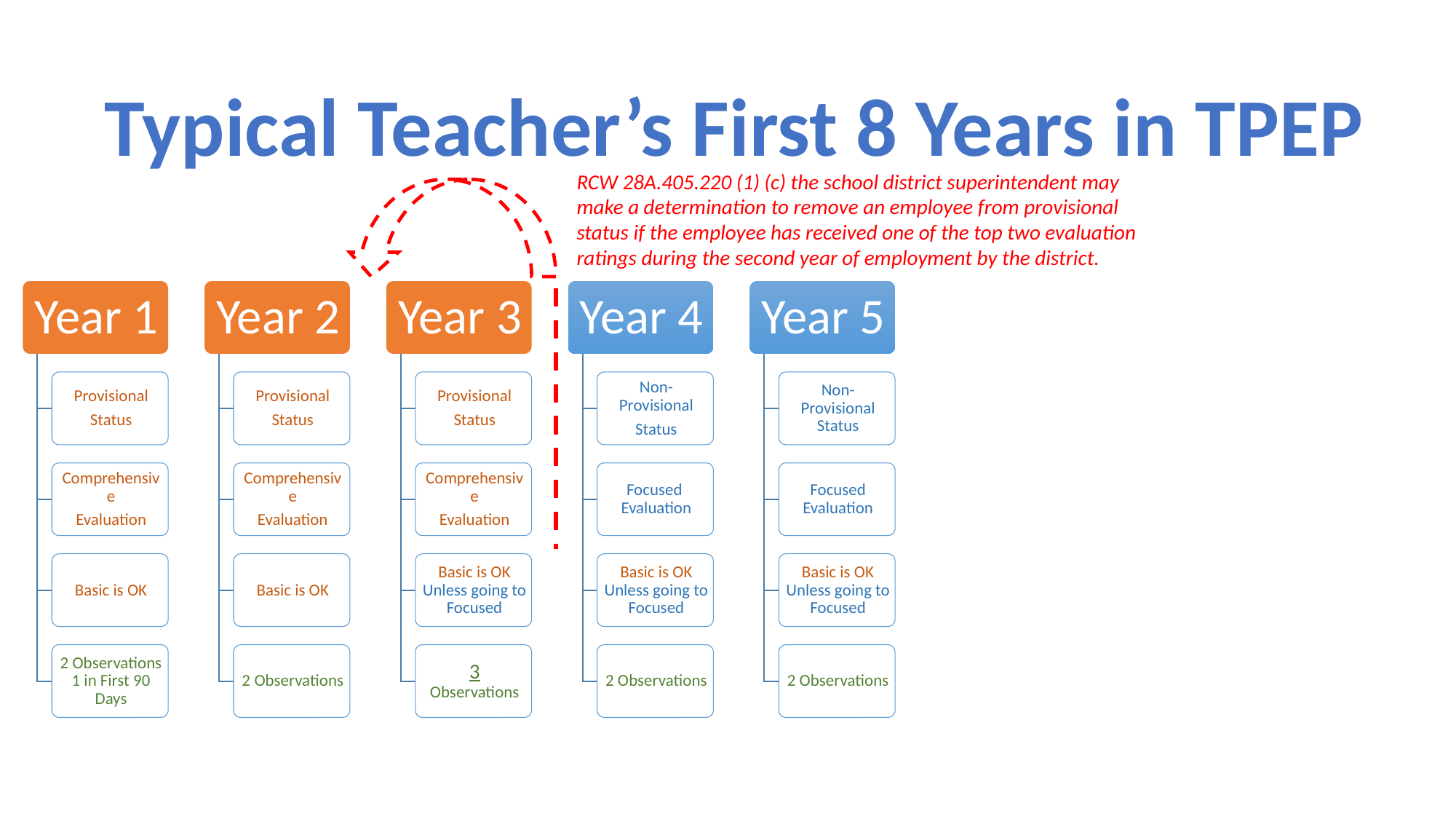

Typical Teacher’s First 8 Years in TPEP
Year 1
Provisional
Status
Comprehensive
Evaluation
Basic is OK
2 Observations 1 in First 90 Days
Year 2
Provisional
Status
Comprehensive
Evaluation
Basic is OK
2 Observations
Year 3
Provisional
Status
Comprehensive
Evaluation
Basic is OK Unless going to Focused
3 Observations
Year 4
Non-Provisional
Status
Focused  Evaluation
Basic is OK Unless going to Focused
2 Observations
Year 5
Non-Provisional Status
Focused Evaluation
Basic is OK Unless going to Focused
2 Observations
Year 6
Non-Provisional Status
Focused Evaluation
Basic is NOT OK
Year 7
Non-Provisional Status
Comprehensive Evaluation
Basic is NOT OK
Year 8
Non-Provisional Status
Focused Evaluation
Basic is NOT OK
RCW 28A.405.220 (1) (c) the school district superintendent may make a determination to remove an employee from provisional status if the employee has received one of the top two evaluation ratings during the second year of employment by the district.